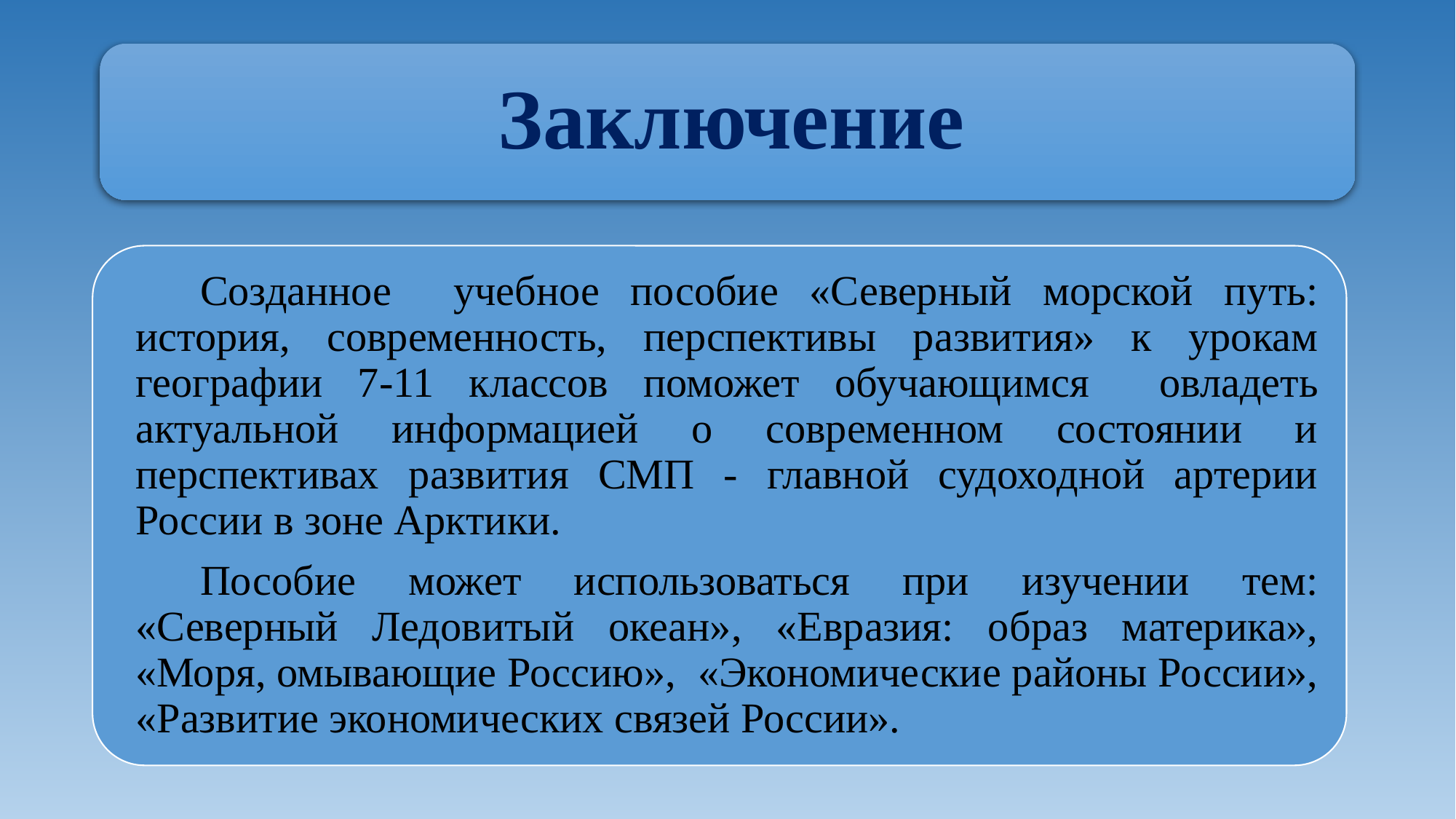

Заключение
Созданное  учебное пособие «Северный морской путь: история, современность, перспективы развития» к урокам географии 7-11 классов поможет обучающимся  овладеть актуальной информацией о современном состоянии и перспективах развития СМП - главной судоходной артерии России в зоне Арктики.
Пособие может использоваться при изучении тем: «Северный Ледовитый океан», «Евразия: образ материка», «Моря, омывающие Россию»,  «Экономические районы России», «Развитие экономических связей России».